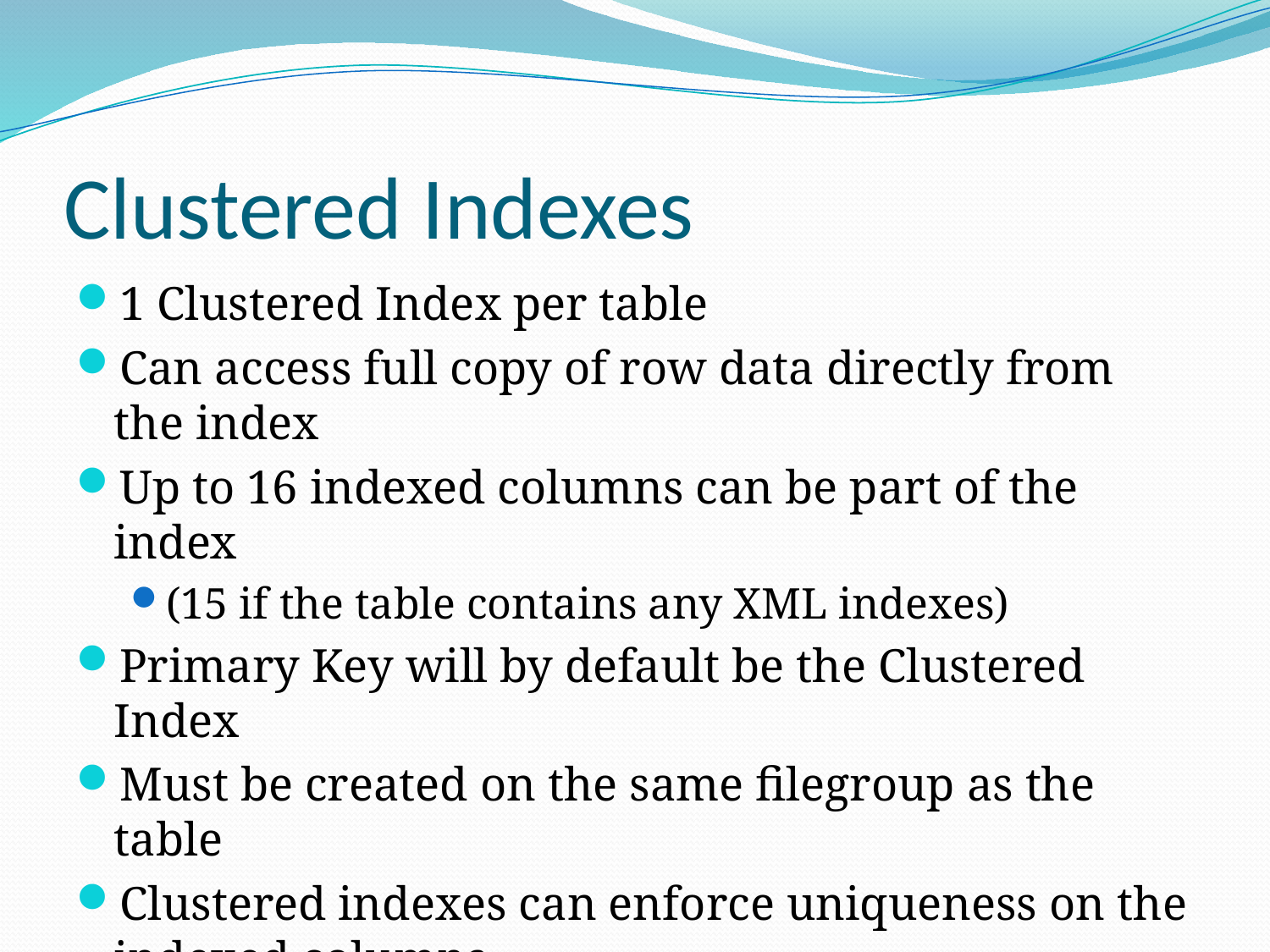

# Clustered Indexes
1 Clustered Index per table
Can access full copy of row data directly from the index
Up to 16 indexed columns can be part of the index
(15 if the table contains any XML indexes)
Primary Key will by default be the Clustered Index
Must be created on the same filegroup as the table
Clustered indexes can enforce uniqueness on the indexed columns